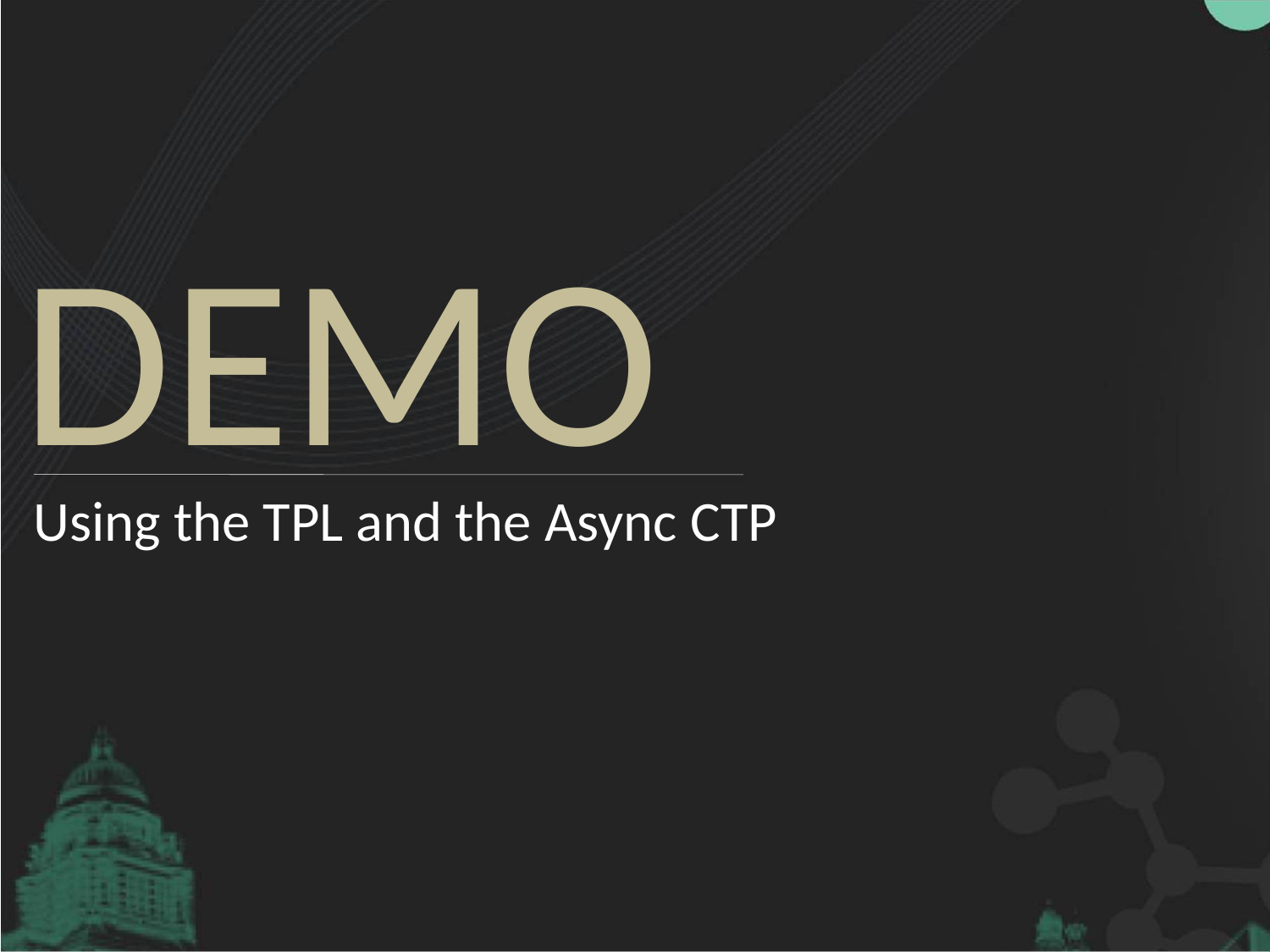

Using the TPL and the Async CTP